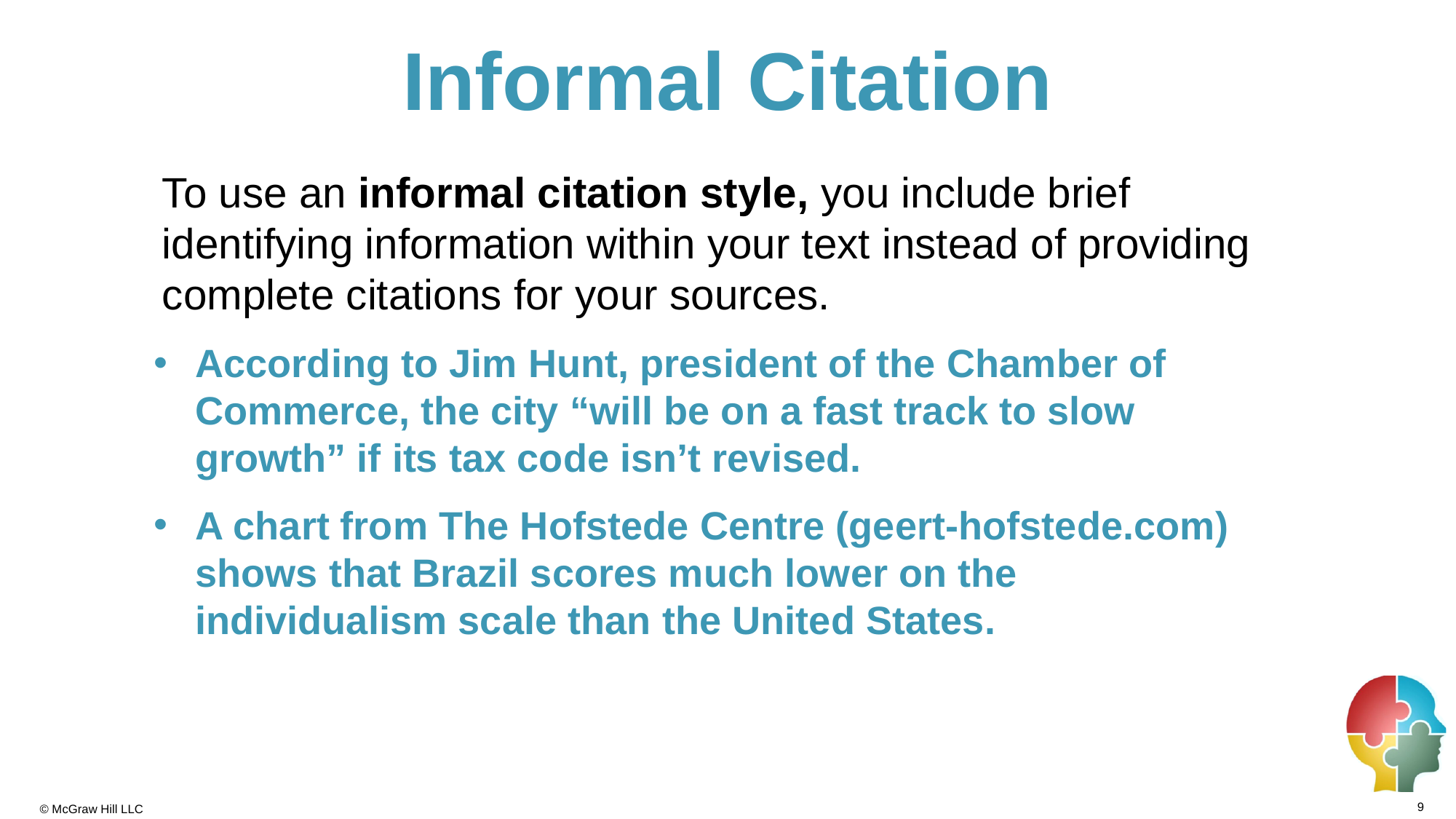

# Informal Citation
To use an informal citation style, you include brief identifying information within your text instead of providing complete citations for your sources.
According to Jim Hunt, president of the Chamber of Commerce, the city “will be on a fast track to slow growth” if its tax code isn’t revised.
A chart from The Hofstede Centre (geert-hofstede.com) shows that Brazil scores much lower on the individualism scale than the United States.
9